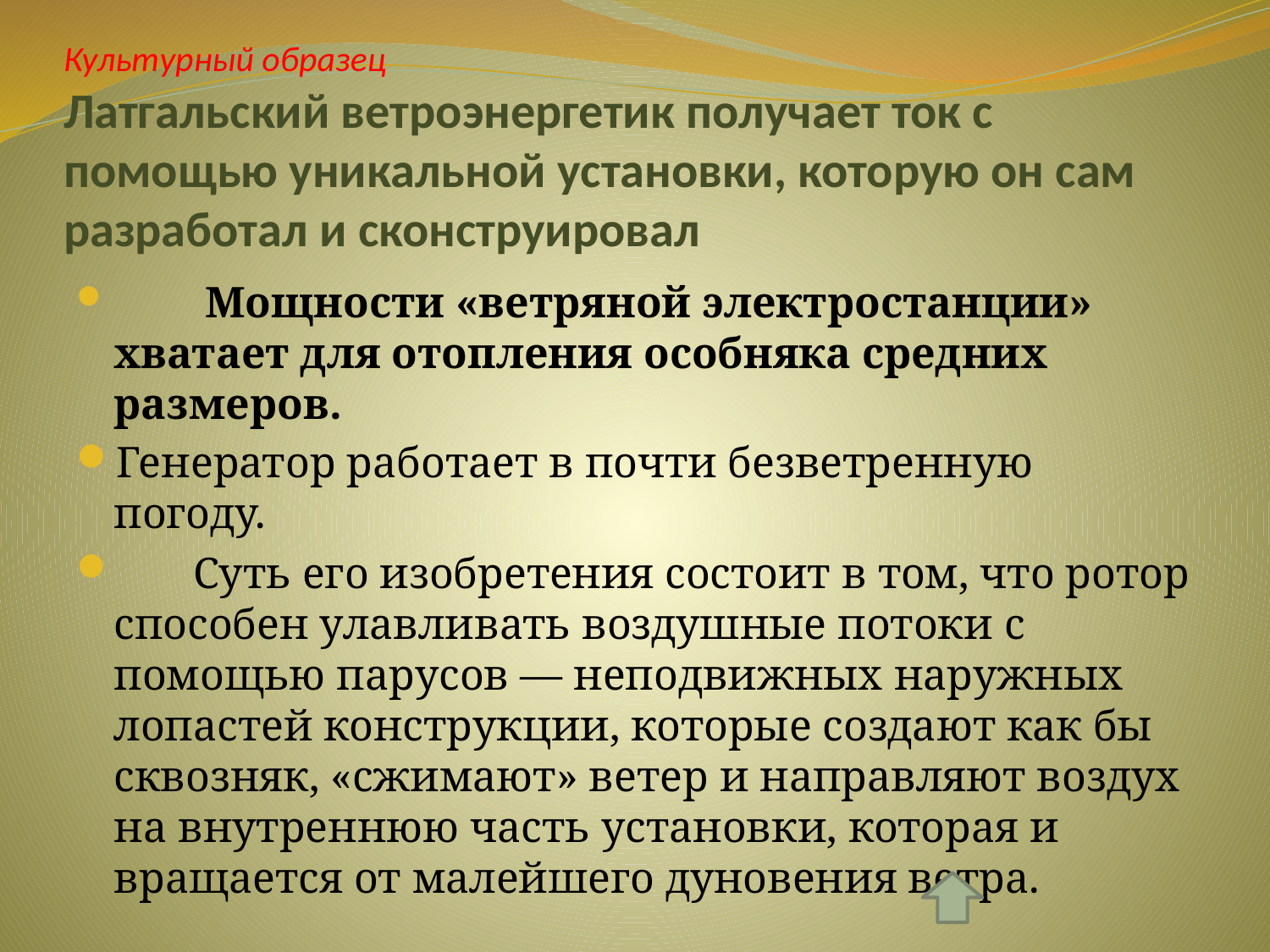

# Культурный образец Латгальский ветроэнергетик получает ток с помощью уникальной установки, которую он сам разработал и сконструировал
          Мощности «ветряной электростанции» хватает для отопления особняка средних размеров.
Генератор работает в почти безветренную погоду.
       Суть его изобретения состоит в том, что ротор способен улавливать воздушные потоки с помощью парусов — неподвижных наружных лопастей конструкции, которые создают как бы сквозняк, «сжимают» ветер и направляют воздух на внутреннюю часть установки, которая и вращается от малейшего дуновения ветра.